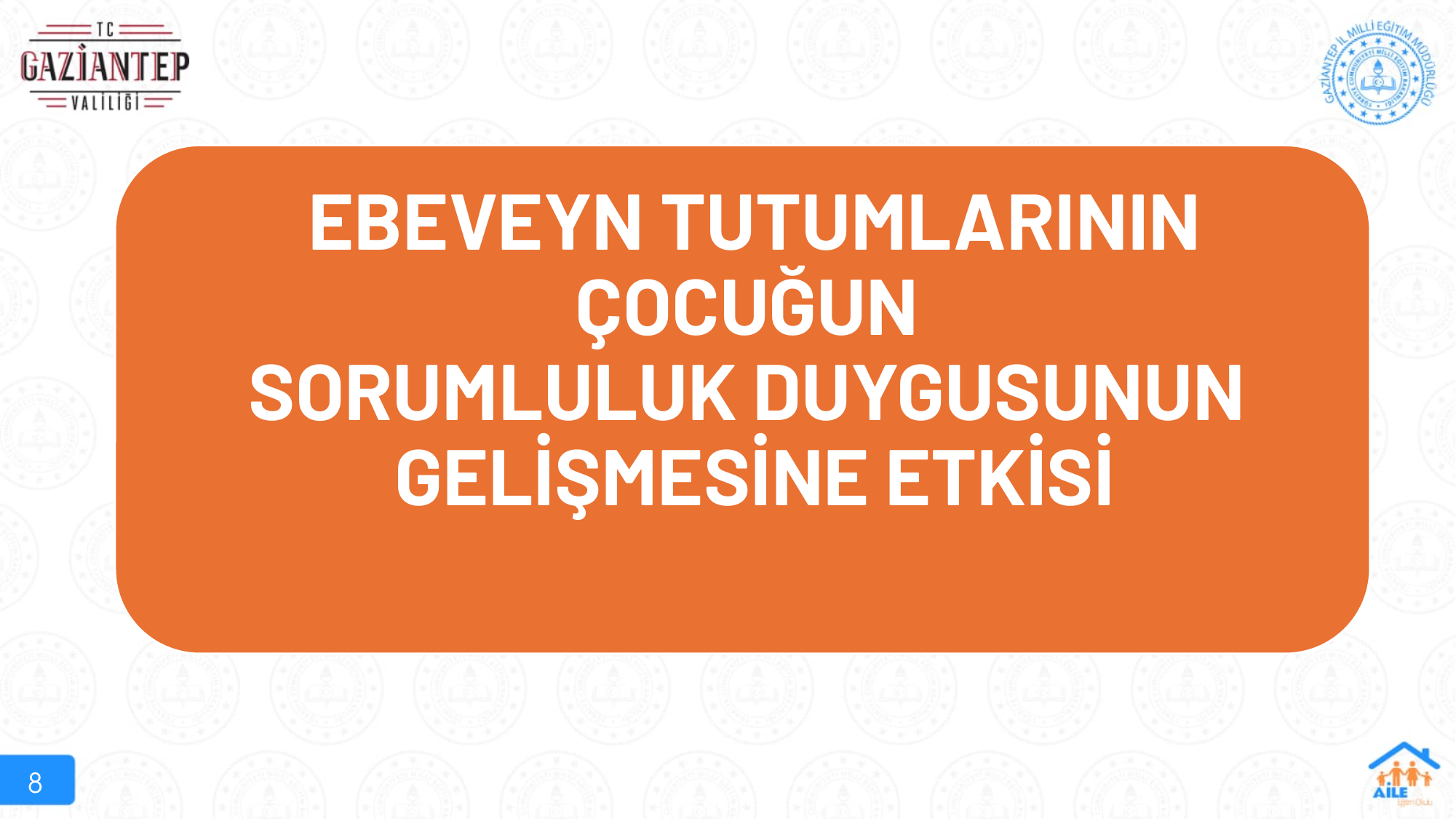

EBEVEYN TUTUMLARININ ÇOCUĞUN
SORUMLULUK DUYGUSUNUN  GELİŞMESİNE ETKİSİ
8